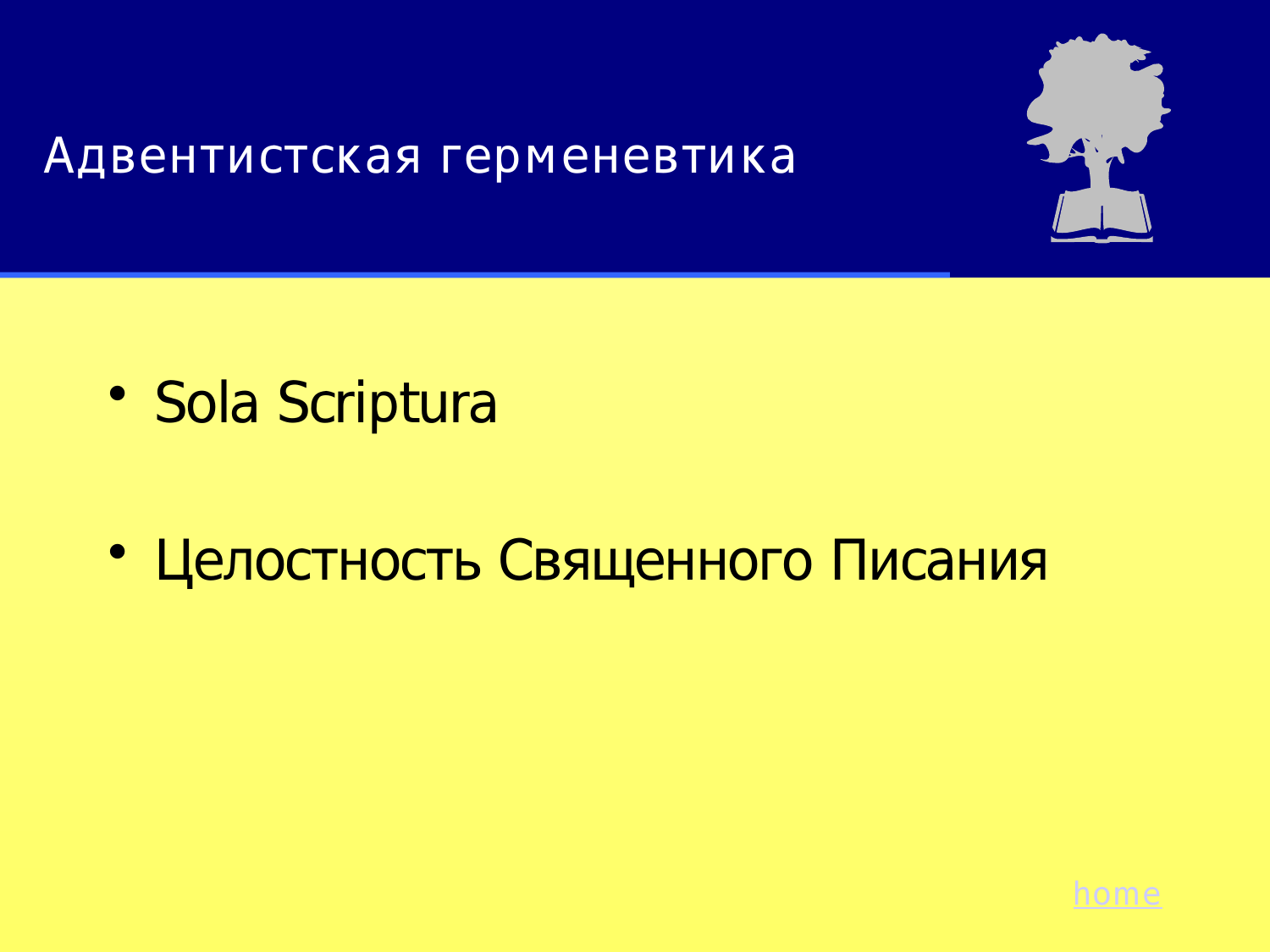

# Адвентистская герменевтика
Sola Scriptura

Целостность Священного Писания